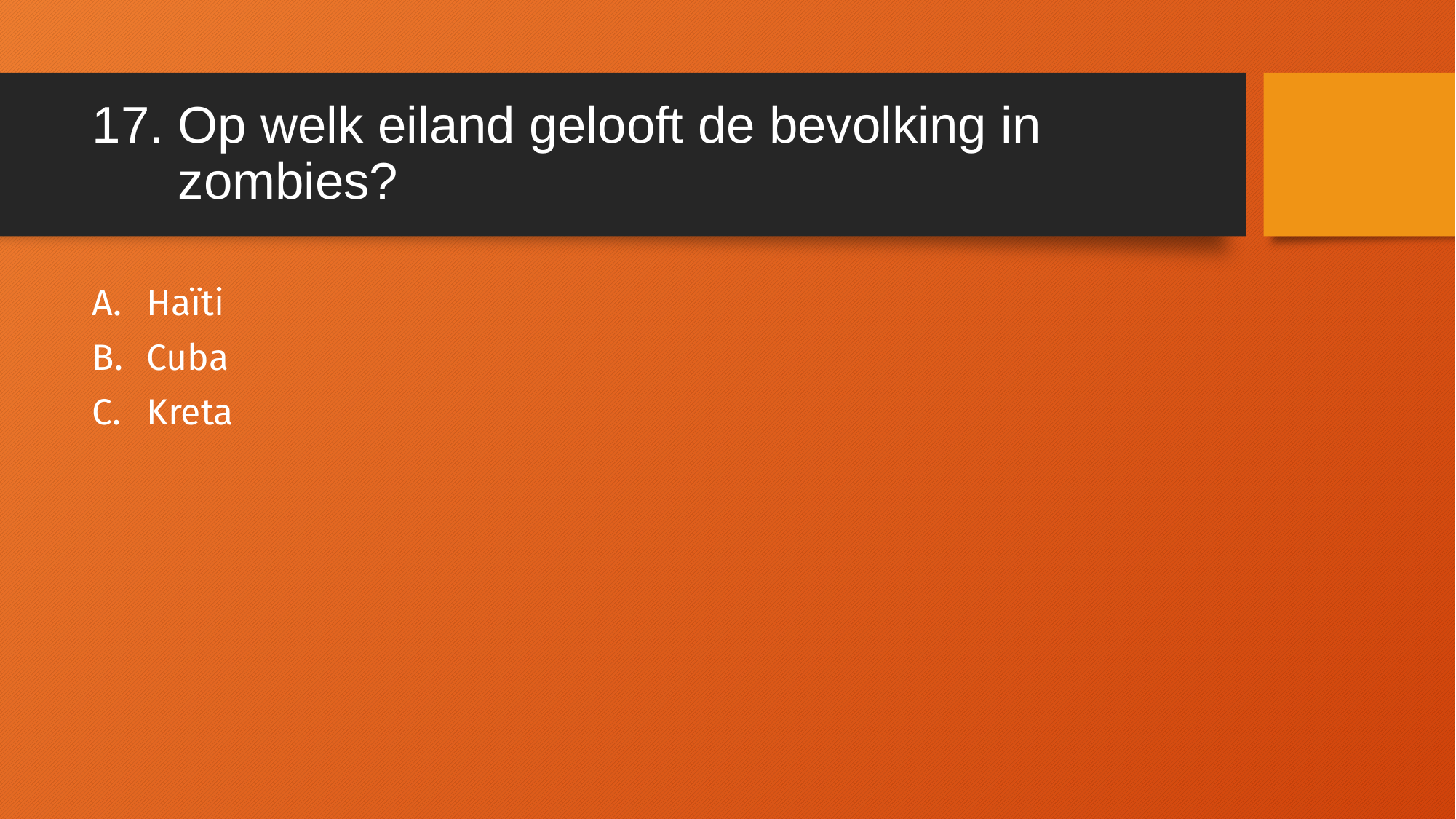

# 17. Op welk eiland gelooft de bevolking in zombies?
Haïti
Cuba
Kreta